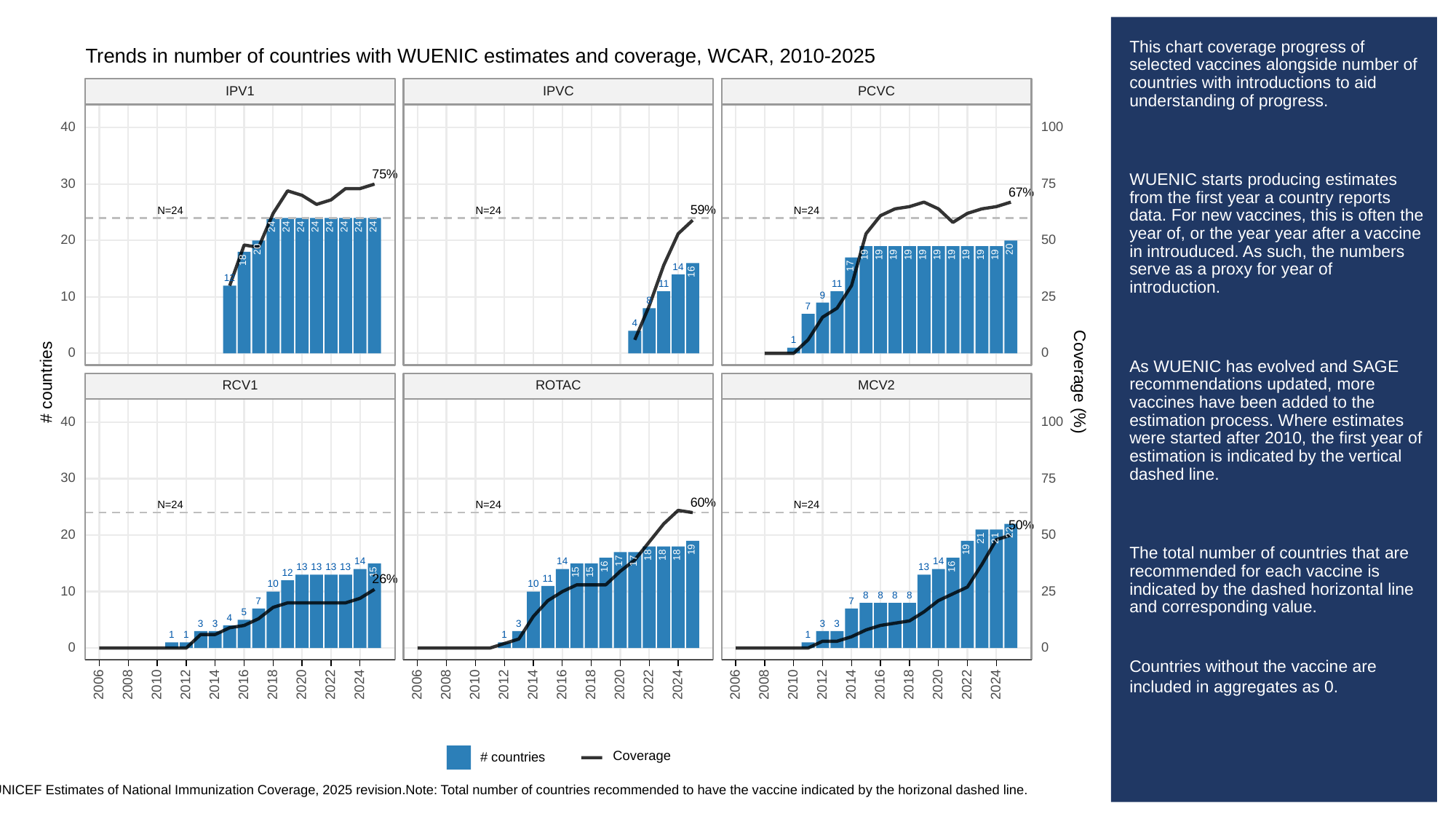

# This chart coverage progress of selected vaccines alongside number of countries with introductions to aid understanding of progress.

WUENIC starts producing estimates from the first year a country reports data. For new vaccines, this is often the year of, or the year year after a vaccine in introuduced. As such, the numbers serve as a proxy for year of introduction.

As WUENIC has evolved and SAGE recommendations updated, more vaccines have been added to the estimation process. Where estimates were started after 2010, the first year of estimation is indicated by the vertical dashed line.

The total number of countries that are recommended for each vaccine is indicated by the dashed horizontal line and corresponding value.

Countries without the vaccine are included in aggregates as 0.

Trends in number of countries with WUENIC estimates and coverage, WCAR, 2010-2025

IPVC
PCVC
IPV1

40
100

75%
30
75

67%

59%
N=24
N=24
N=24

24
24
24
24
24
24
24
24
20
50

20
20

19
19
19
19
19
19
19
19
19
19

18

17

14
16

12
11
11

9
10
25

8

7

4

1

0
0

Coverage (%)
# countries
ROTAC
RCV1
MCV2

40
100

30
75

60%
N=24
N=24
N=24

50%

22

20
50
21
21

19
19

18
18
18

17
17

14
14
14
16
16

13
13
13
13
13
15
15
15

12

26%
11

10
10

10
25

8
8
8
8
7
7

5
4

3
3
3
3
3

1
1
1
1

0
0

2006
2008
2010
2012
2014
2016
2018
2020
2022
2024
2006
2008
2010
2012
2014
2016
2018
2020
2022
2024
2006
2008
2010
2012
2014
2016
2018
2020
2022
2024

Coverage
# countries

Source: WHO/UNICEF Estimates of National Immunization Coverage, 2025 revision.Note: Total number of countries recommended to have the vaccine indicated by the horizonal dashed line.